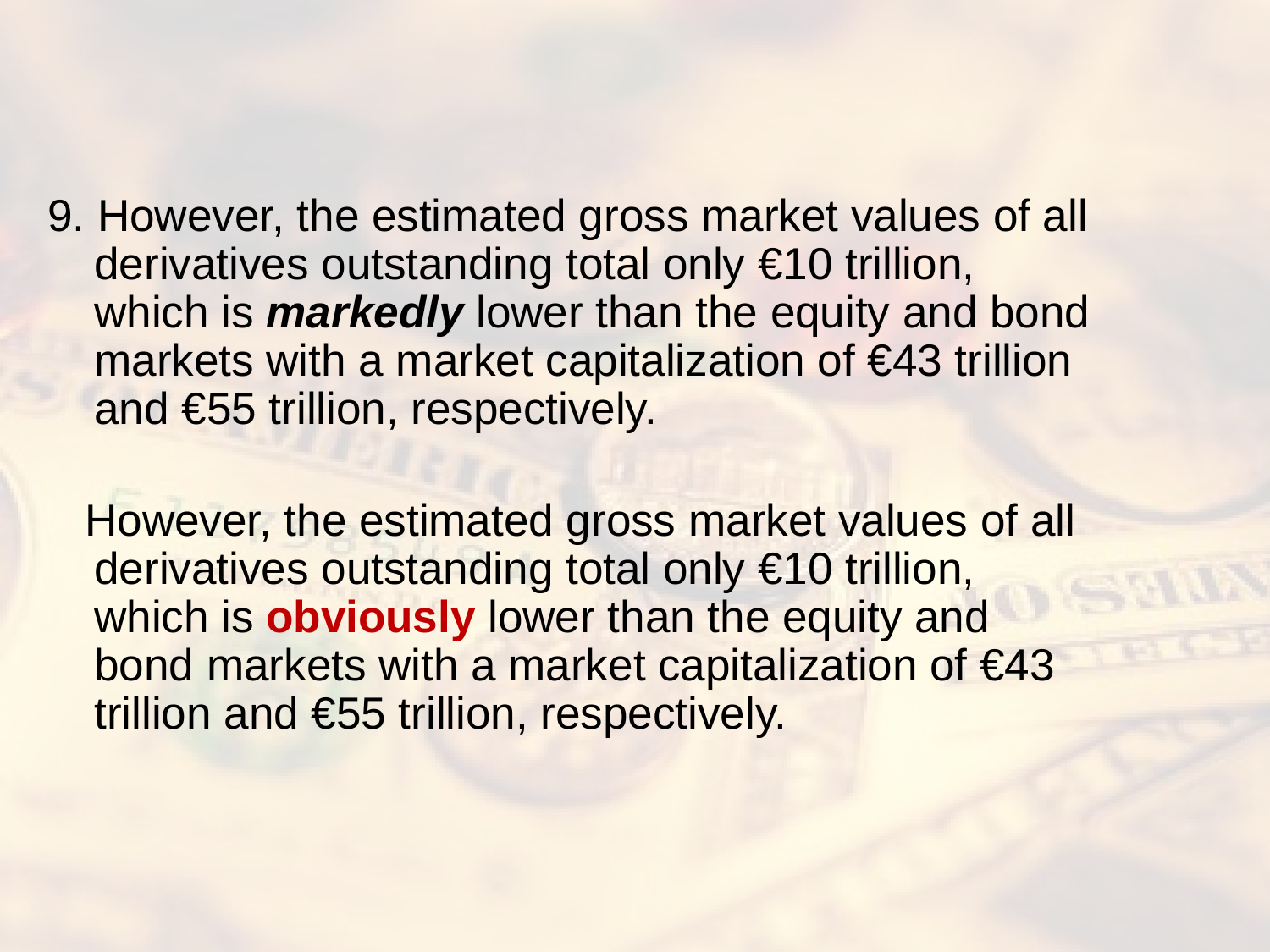

#
9. However, the estimated gross market values of all derivatives outstanding total only €10 trillion, which is markedly lower than the equity and bond markets with a market capitalization of €43 trillion and €55 trillion, respectively.
   However, the estimated gross market values of all derivatives outstanding total only €10 trillion, which is obviously lower than the equity and bond markets with a market capitalization of €43 trillion and €55 trillion, respectively.